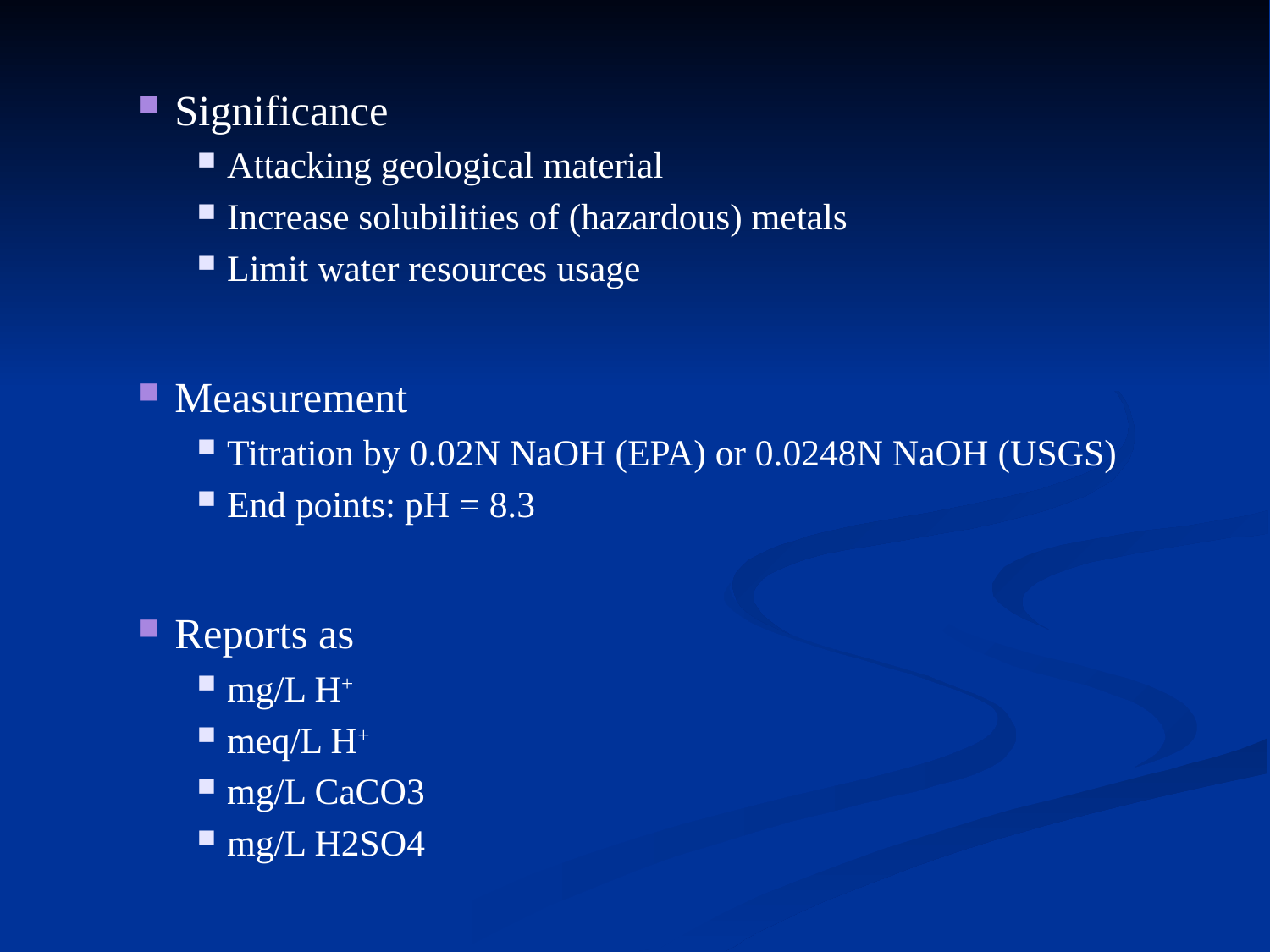

Significance
Attacking geological material
Increase solubilities of (hazardous) metals
Limit water resources usage

Measurement
Titration by 0.02N NaOH (EPA) or 0.0248N NaOH (USGS)
End points: pH = 8.3

Reports as
mg/L H+
meq/L H+
mg/L CaCO3
mg/L H2SO4